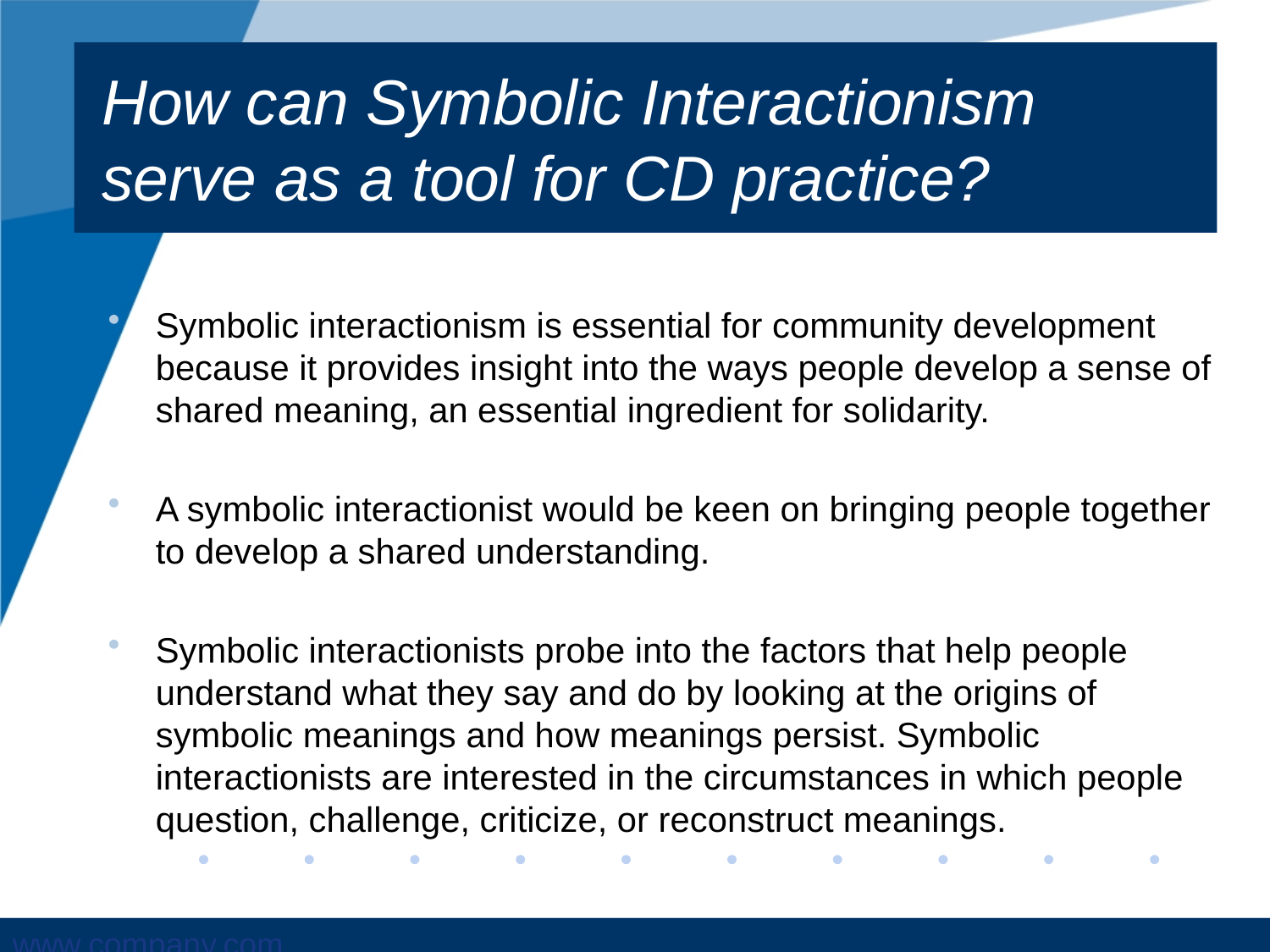

# How can Symbolic Interactionism serve as a tool for CD practice?
Symbolic interactionism is essential for community development because it provides insight into the ways people develop a sense of shared meaning, an essential ingredient for solidarity.

A symbolic interactionist would be keen on bringing people together to develop a shared understanding.

Symbolic interactionists probe into the factors that help people understand what they say and do by looking at the origins of symbolic meanings and how meanings persist. Symbolic interactionists are interested in the circumstances in which people question, challenge, criticize, or reconstruct meanings.